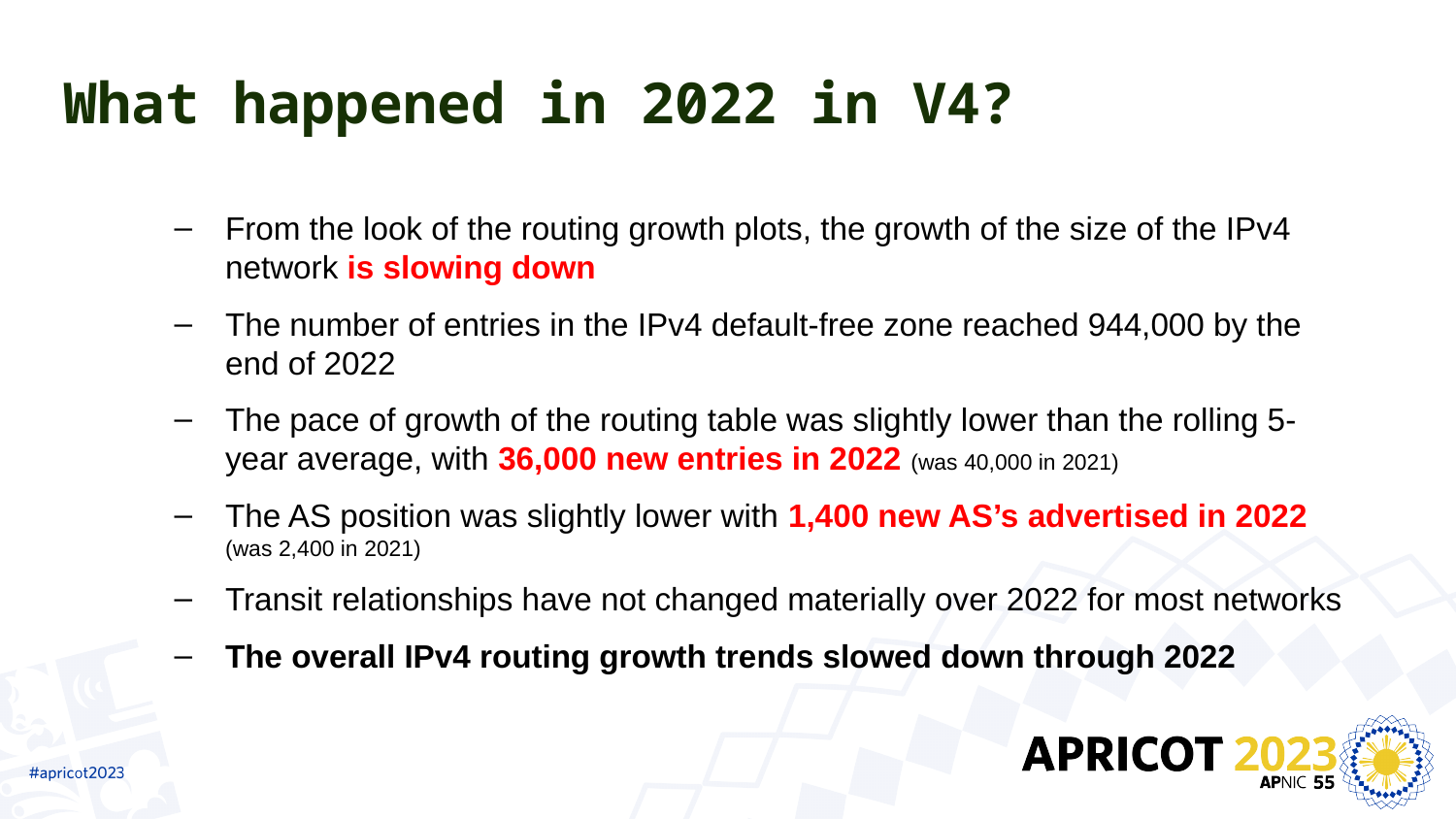

# What happened in 2022 in V4?
From the look of the routing growth plots, the growth of the size of the IPv4 network is slowing down
The number of entries in the IPv4 default-free zone reached 944,000 by the end of 2022
The pace of growth of the routing table was slightly lower than the rolling 5-year average, with 36,000 new entries in 2022 (was 40,000 in 2021)
The AS position was slightly lower with 1,400 new AS’s advertised in 2022 (was 2,400 in 2021)
Transit relationships have not changed materially over 2022 for most networks
The overall IPv4 routing growth trends slowed down through 2022